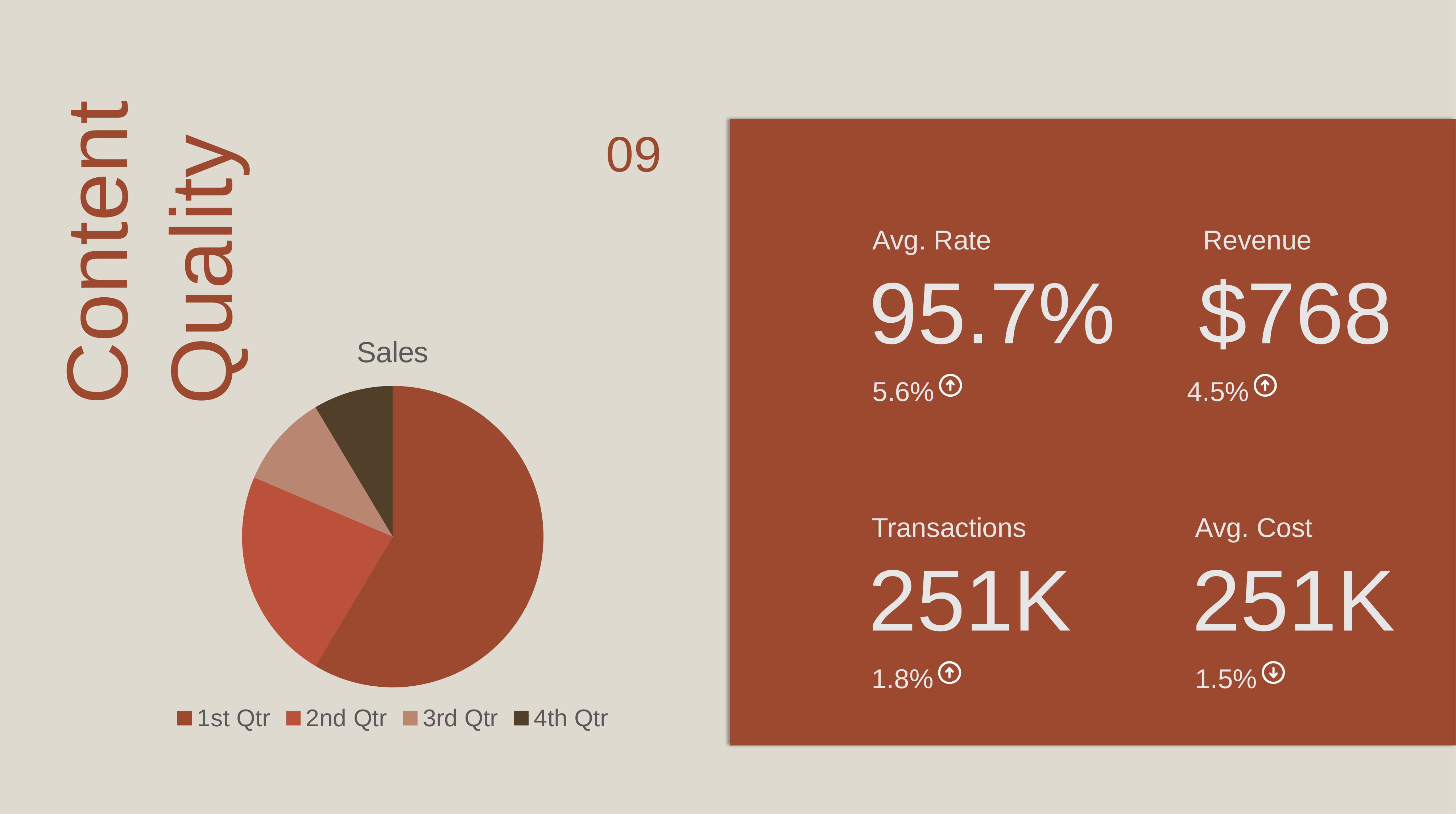

Content Quality
09

Revenue
Avg. Rate
95.7%
$768

### Chart:

| Category | Sales |
|---|---|
| 1st Qtr | 8.2 |
| 2nd Qtr | 3.2 |
| 3rd Qtr | 1.4 |
| 4th Qtr | 1.2 |
5.6%
4.5%

Avg. Cost
Transactions
251K
251K
1.8%
1.5%